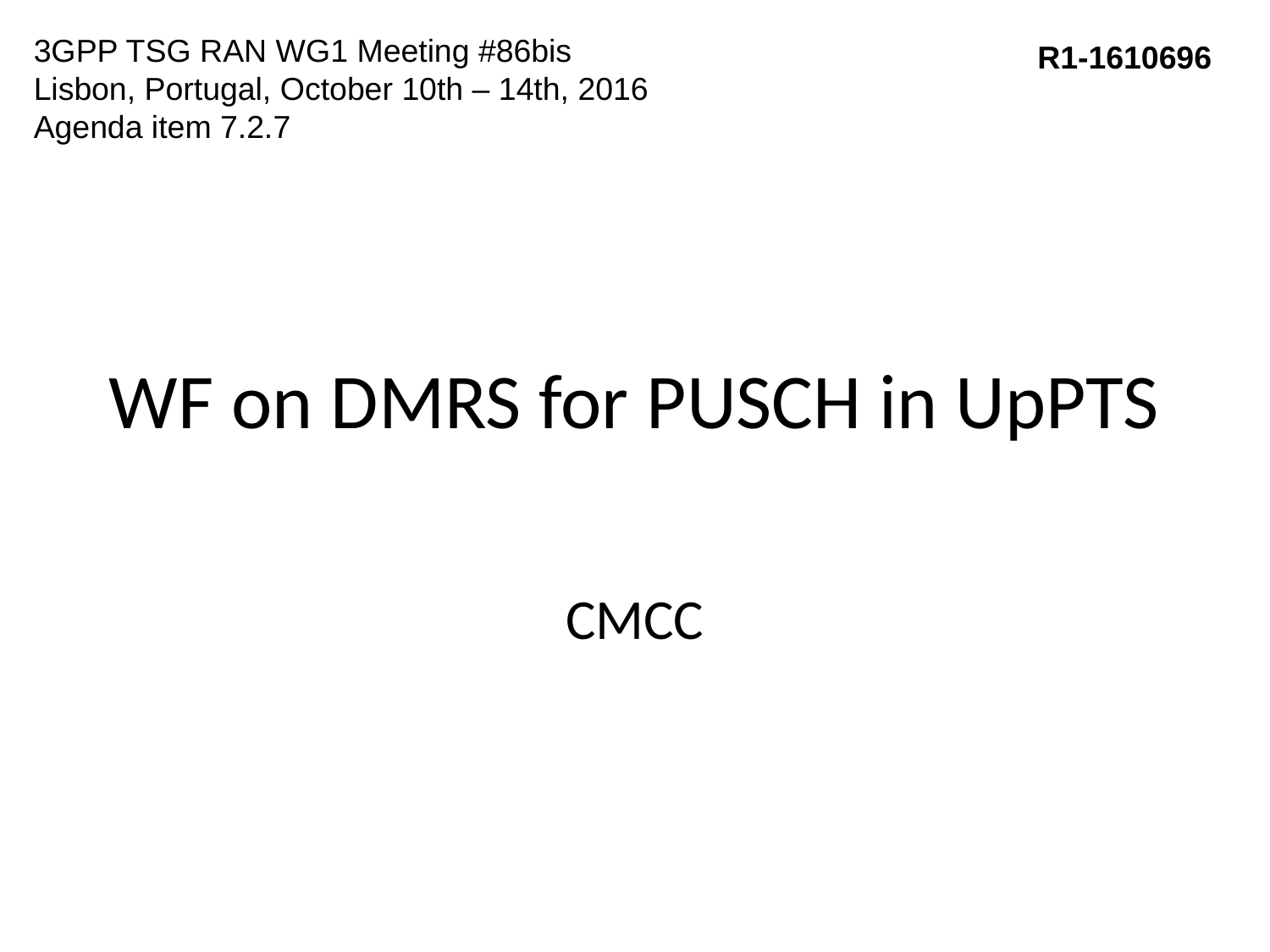

3GPP TSG RAN WG1 Meeting #86bis
Lisbon, Portugal, October 10th – 14th, 2016
Agenda item 7.2.7
R1-1610696
# WF on DMRS for PUSCH in UpPTS
CMCC